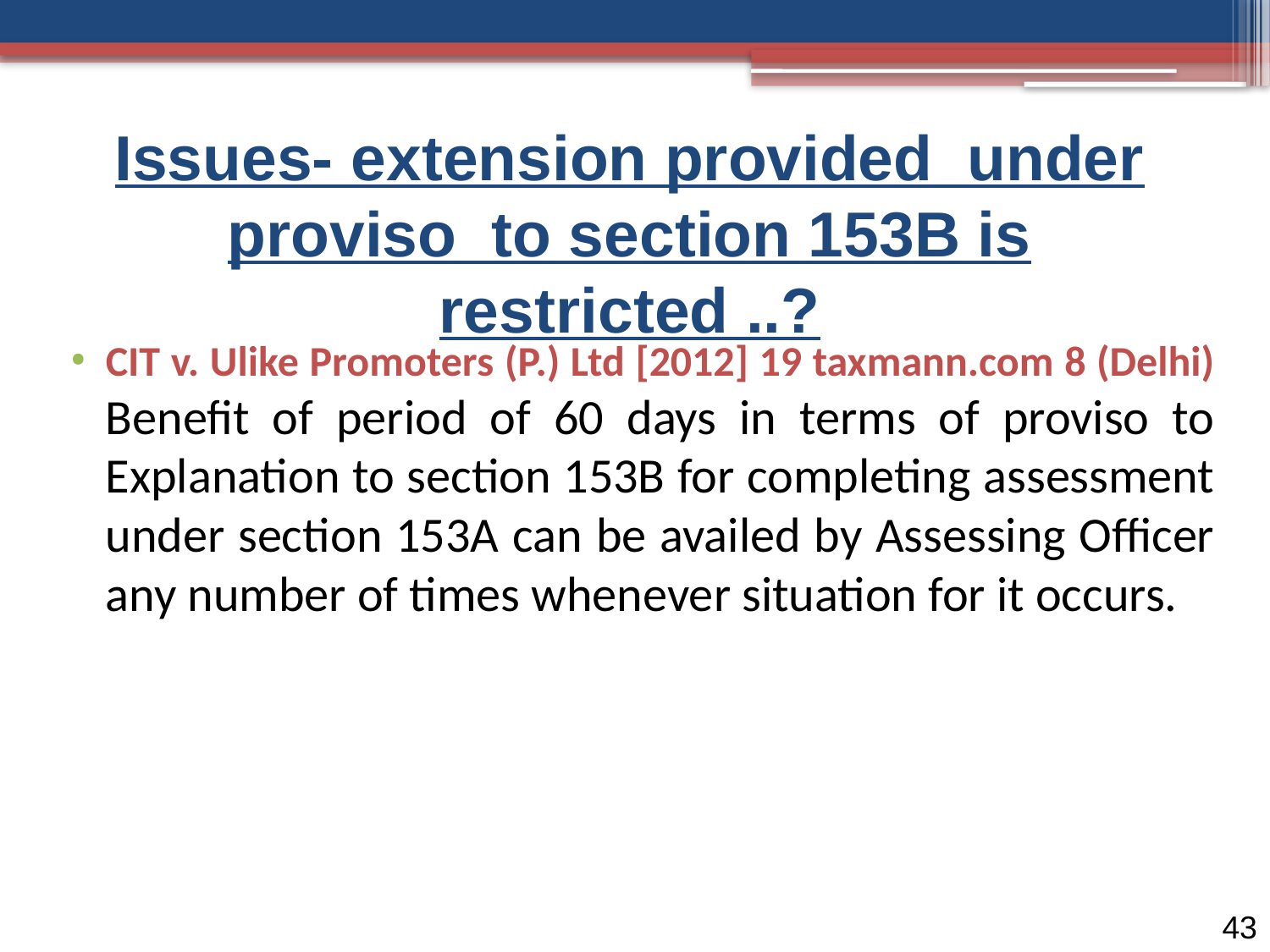

Issues- extension provided  under proviso  to section 153B is restricted ..?
CIT v. Ulike Promoters (P.) Ltd [2012] 19 taxmann.com 8 (Delhi) Benefit of period of 60 days in terms of proviso to Explanation to section 153B for completing assessment under section 153A can be availed by Assessing Officer any number of times whenever situation for it occurs.
43